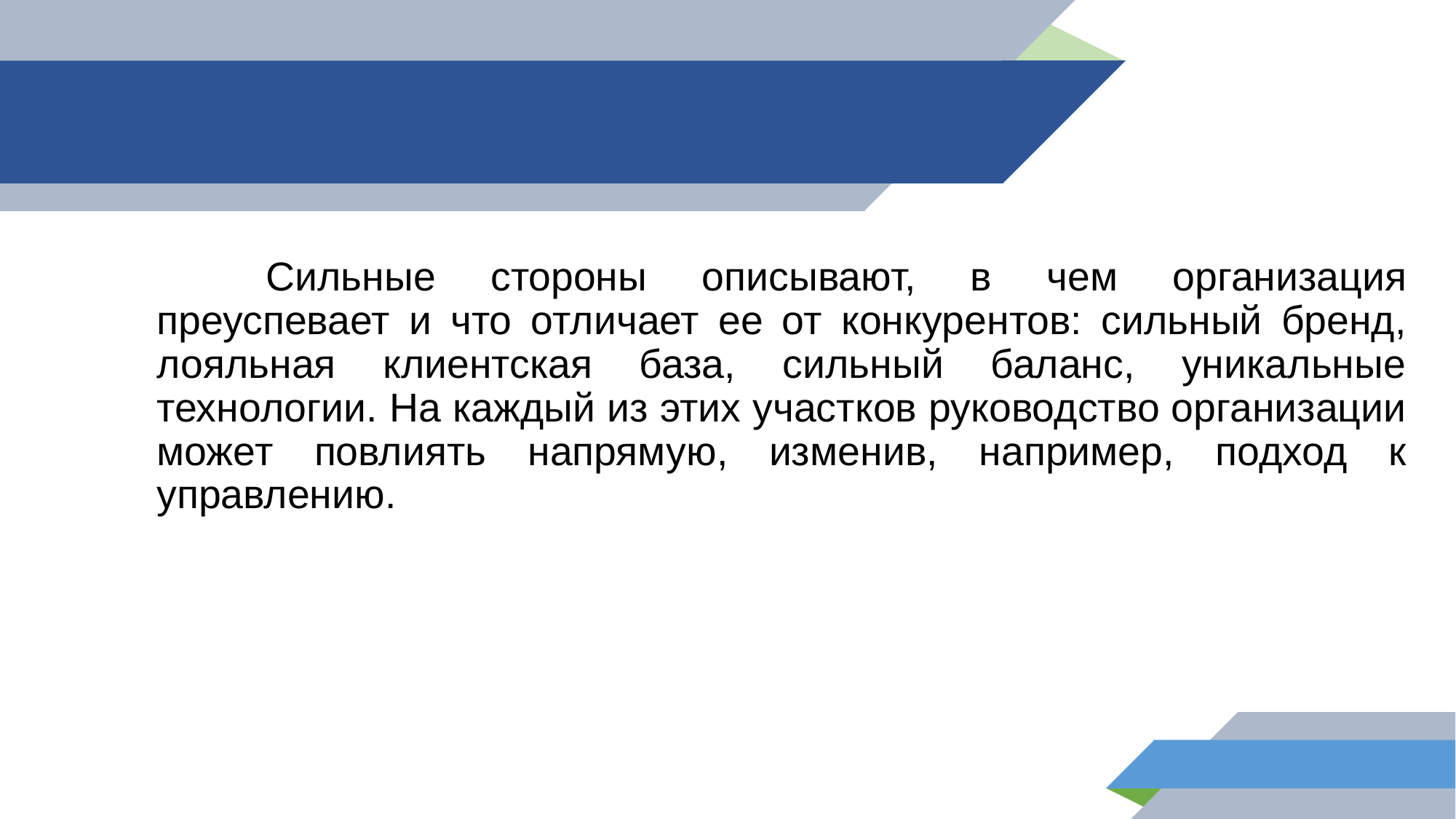

Сильные стороны описывают, в чем организация преуспевает и что отличает ее от конкурентов: сильный бренд, лояльная клиентская база, сильный баланс, уникальные технологии. На каждый из этих участков руководство организации может повлиять напрямую, изменив, например, подход к управлению.